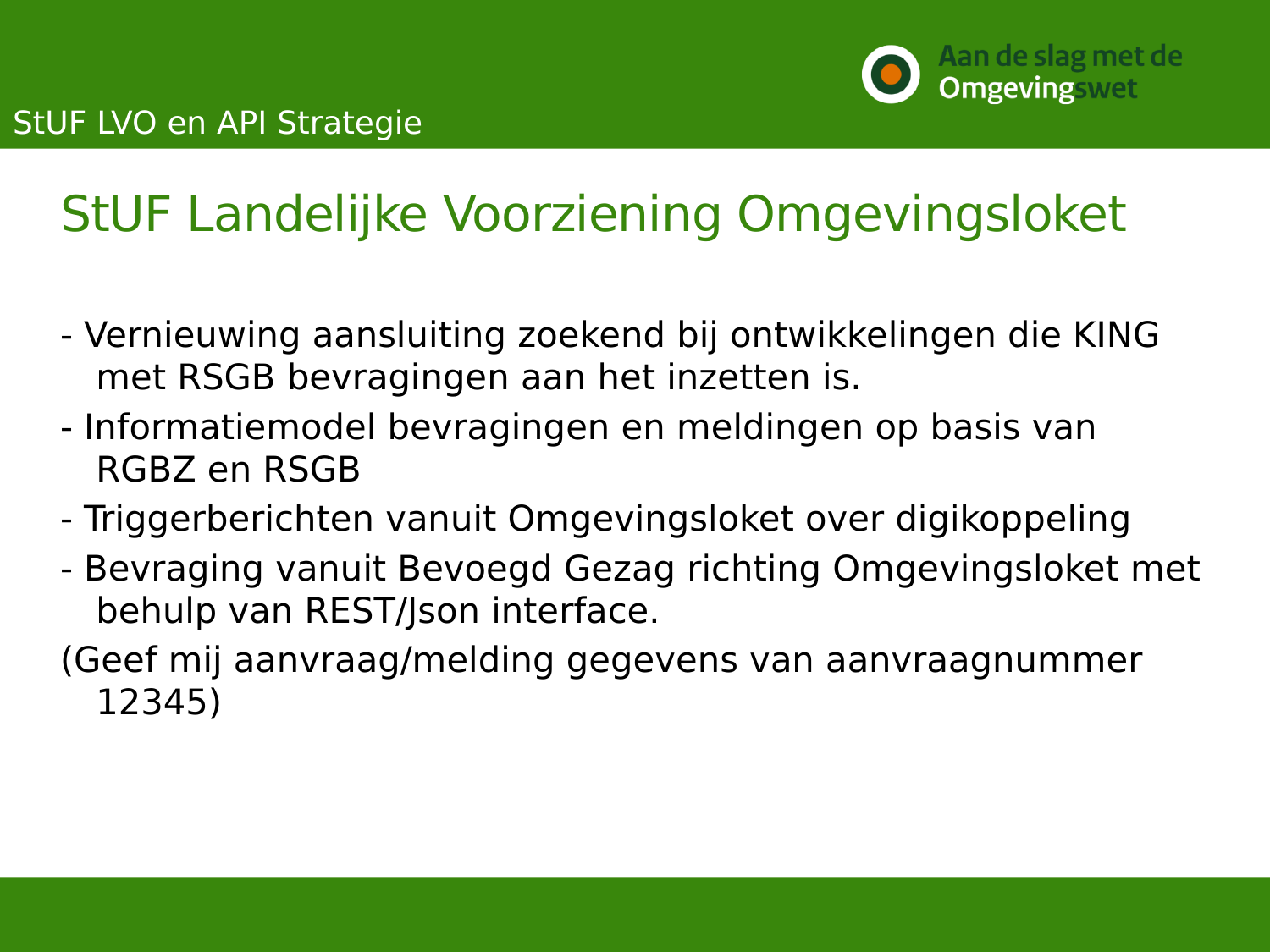

StUF LVO en API Strategie
# StUF Landelijke Voorziening Omgevingsloket
- Vernieuwing aansluiting zoekend bij ontwikkelingen die KING met RSGB bevragingen aan het inzetten is.
- Informatiemodel bevragingen en meldingen op basis van RGBZ en RSGB
- Triggerberichten vanuit Omgevingsloket over digikoppeling
- Bevraging vanuit Bevoegd Gezag richting Omgevingsloket met behulp van REST/Json interface.
(Geef mij aanvraag/melding gegevens van aanvraagnummer 12345)